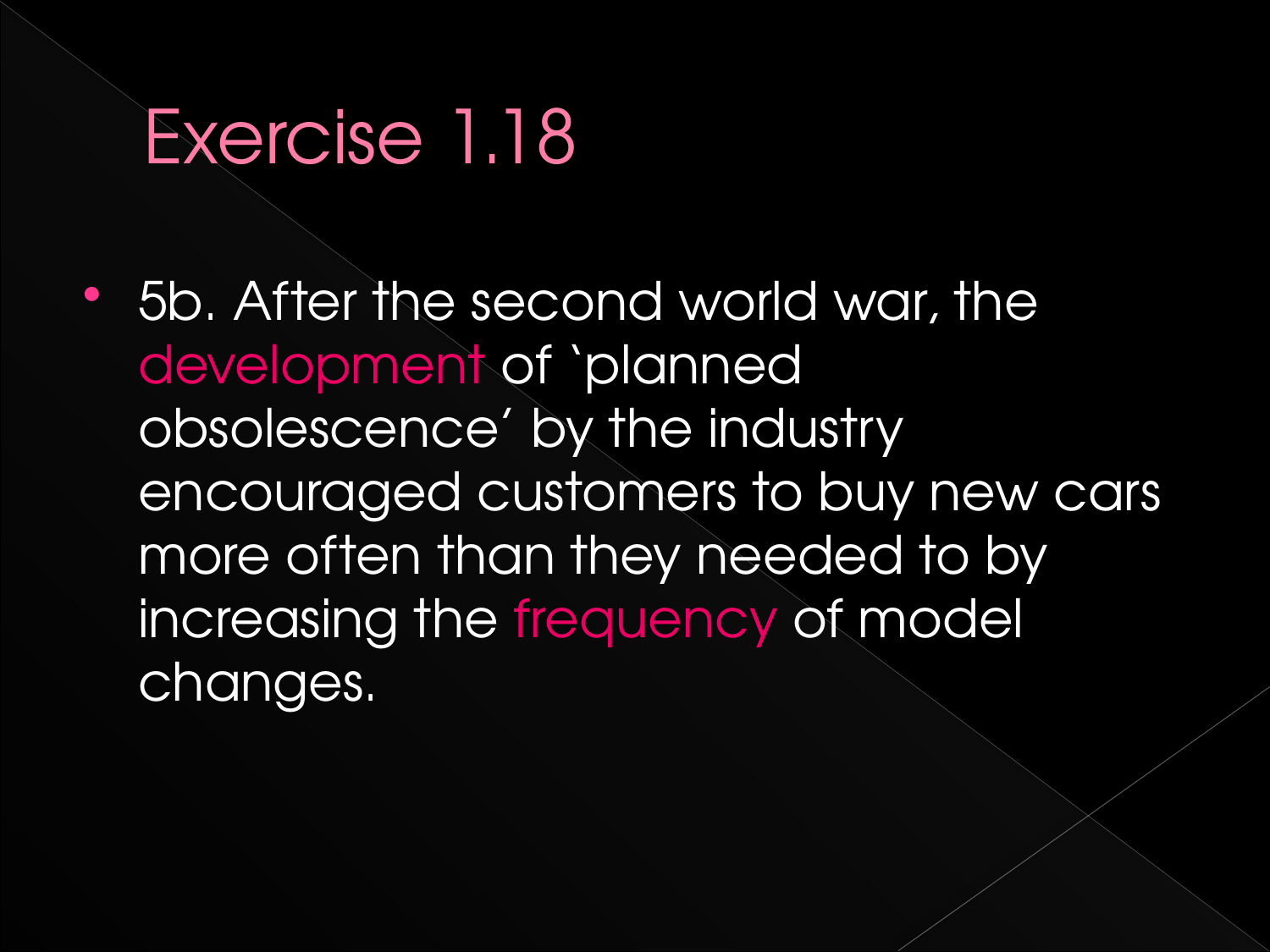

# Exercise 1.18
5b. After the second world war, the development of ‘planned obsolescence’ by the industry encouraged customers to buy new cars more often than they needed to by increasing the frequency of model changes.